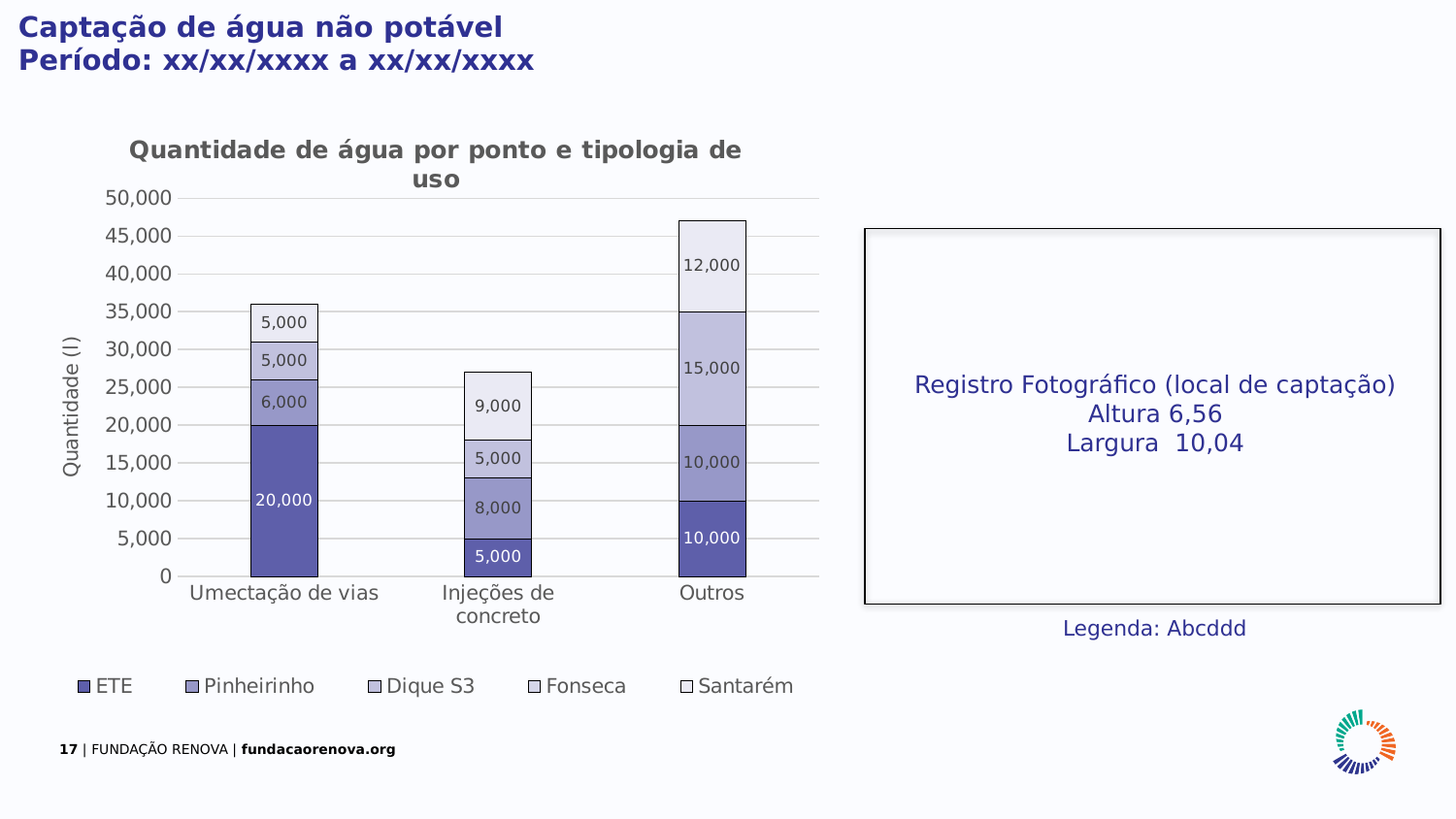

Captação de água não potável
Período: xx/xx/xxxx a xx/xx/xxxx

### Chart: Quantidade de água por ponto e tipologia de uso

| Category | ETE | Pinheirinho | Dique S3 | Fonseca | Santarém |
|---|---|---|---|---|---|
| Umectação de vias | 20000.0 | 6000.0 | 5000.0 | 0.0 | 5000.0 |
| Injeções de concreto | 5000.0 | 8000.0 | 5000.0 | 0.0 | 9000.0 |
| Outros | 10000.0 | 10000.0 | 15000.0 | 0.0 | 12000.0 |
Registro Fotográfico (local de captação)
Altura 6,56
Largura  10,04

Legenda: Abcddd